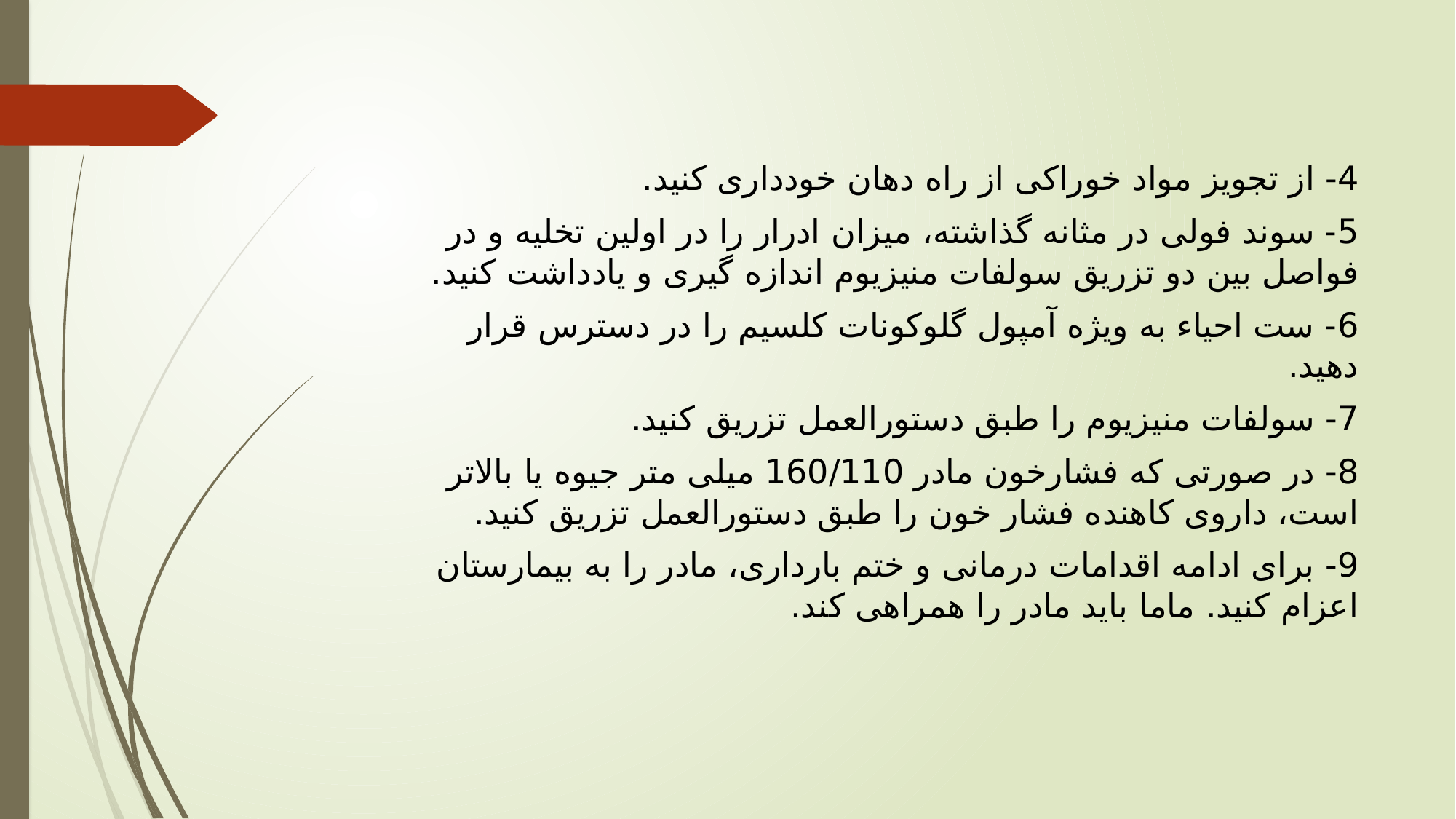

4- از تجویز مواد خوراکی از راه دهان خودداری کنید.
5- سوند فولی در مثانه گذاشته، میزان ادرار را در اولین تخلیه و در فواصل بین دو تزریق سولفات منیزیوم اندازه گیری و یادداشت کنید.
6- ست احیاء به ویژه آمپول گلوکونات کلسیم را در دسترس قرار دهید.
7- سولفات منیزیوم را طبق دستورالعمل تزریق کنید.
8- در صورتی که فشارخون مادر 160/110 میلی متر جیوه یا بالاتر است، داروی کاهنده فشار خون را طبق دستورالعمل تزریق کنید.
9- برای ادامه اقدامات درمانی و ختم بارداری، مادر را به بیمارستان اعزام کنید. ماما باید مادر را همراهی کند.